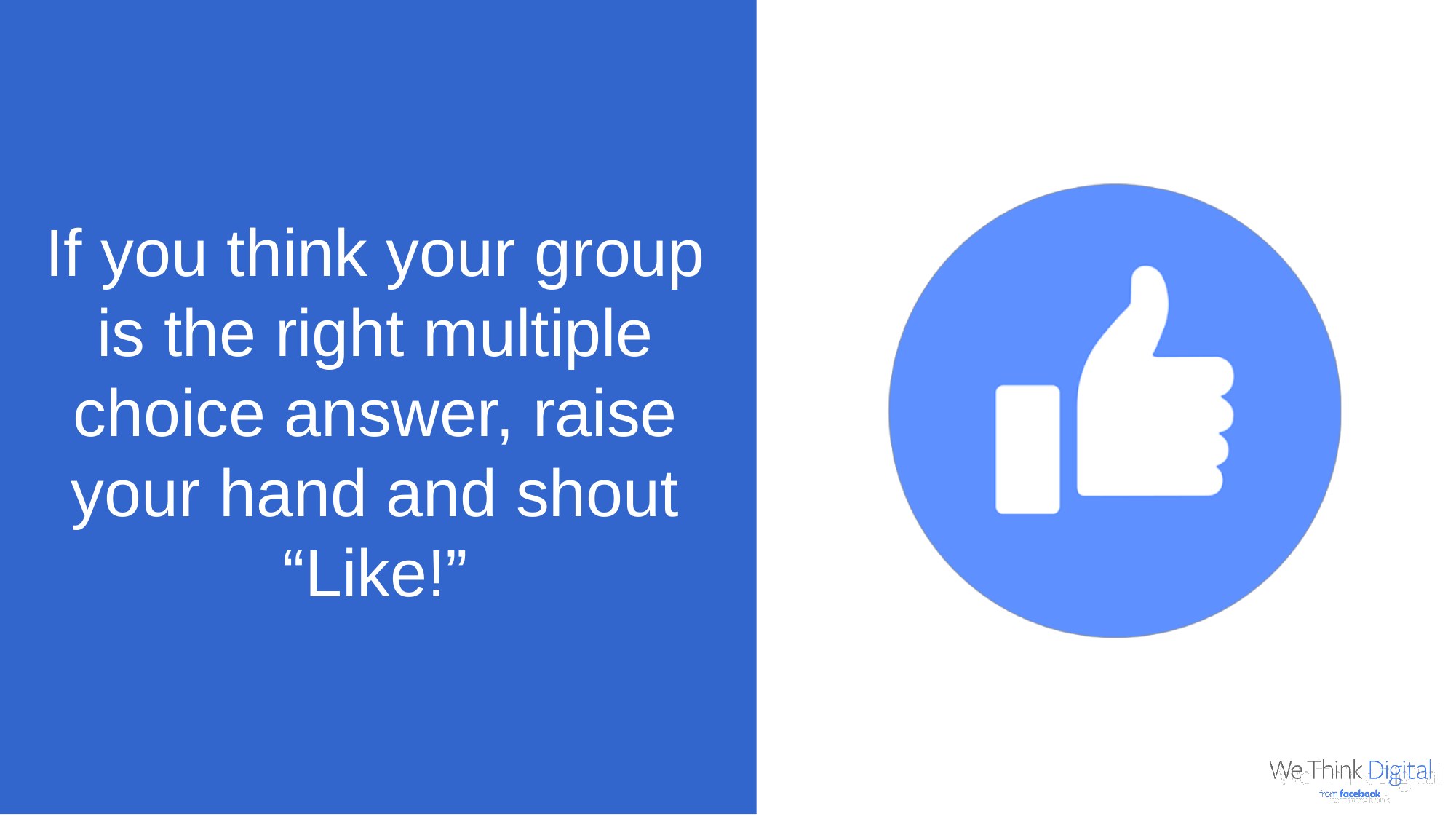

If you think your group is the right multiple choice answer, raise your hand and shout “Like!”